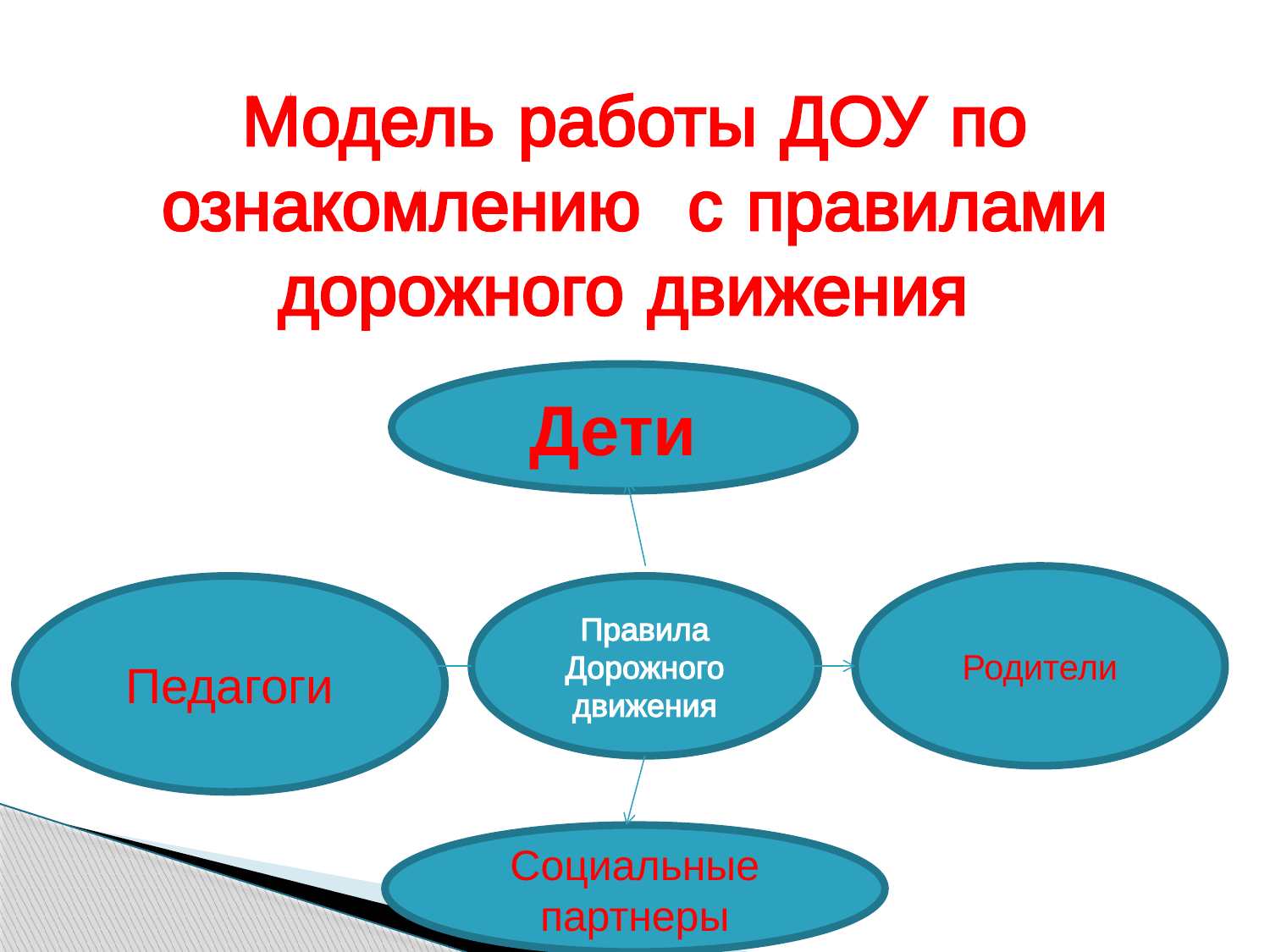

# Модель работы ДОУ по ознакомлению  с правилами дорожного движения
Дети

Родители
Педагоги
Правила
Дорожного движения
Социальные партнеры